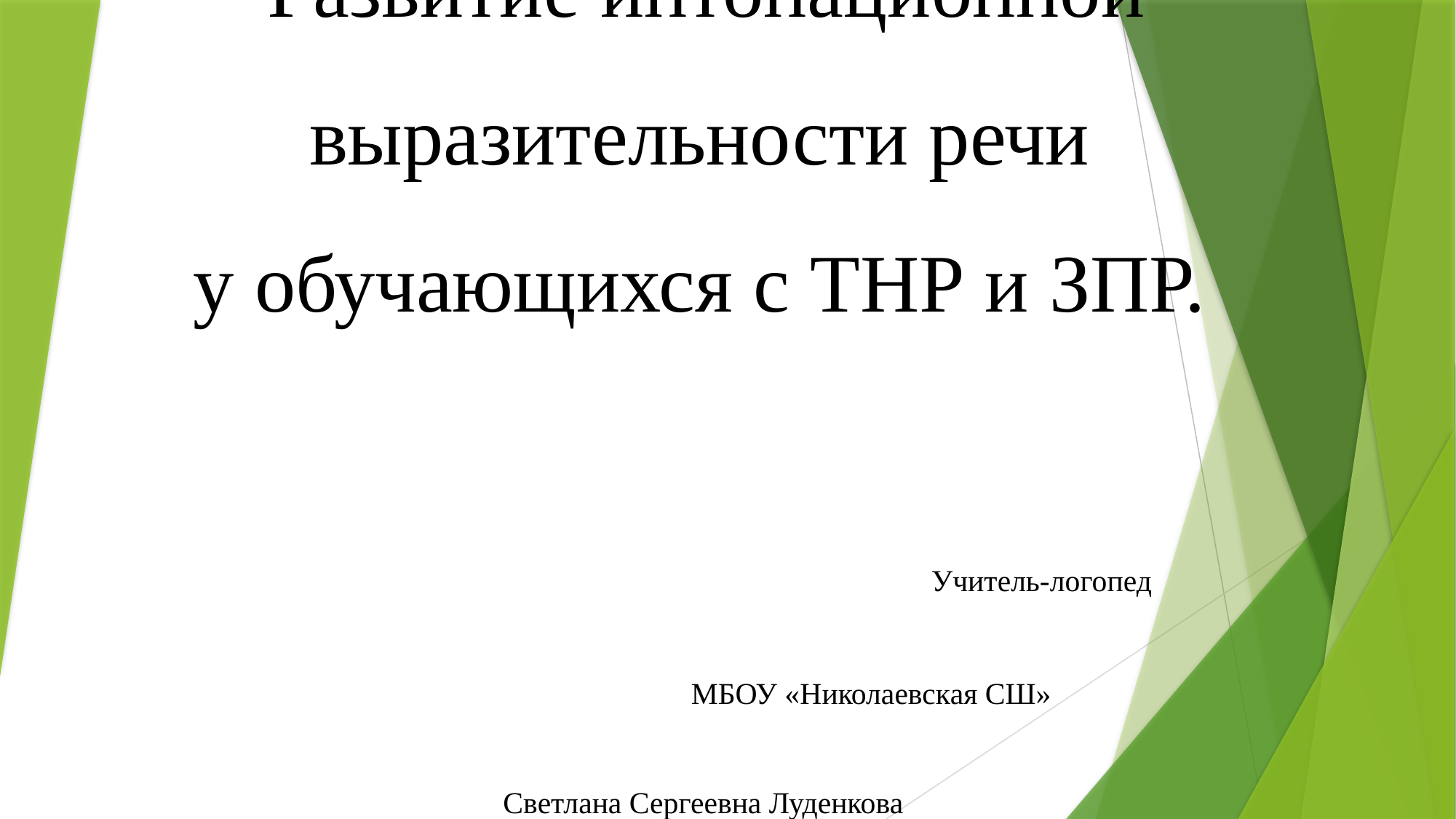

# Развитие интонационной выразительности речи у обучающихся с ТНР и ЗПР.   Учитель-логопед МБОУ «Николаевская СШ» Светлана Сергеевна Луденкова